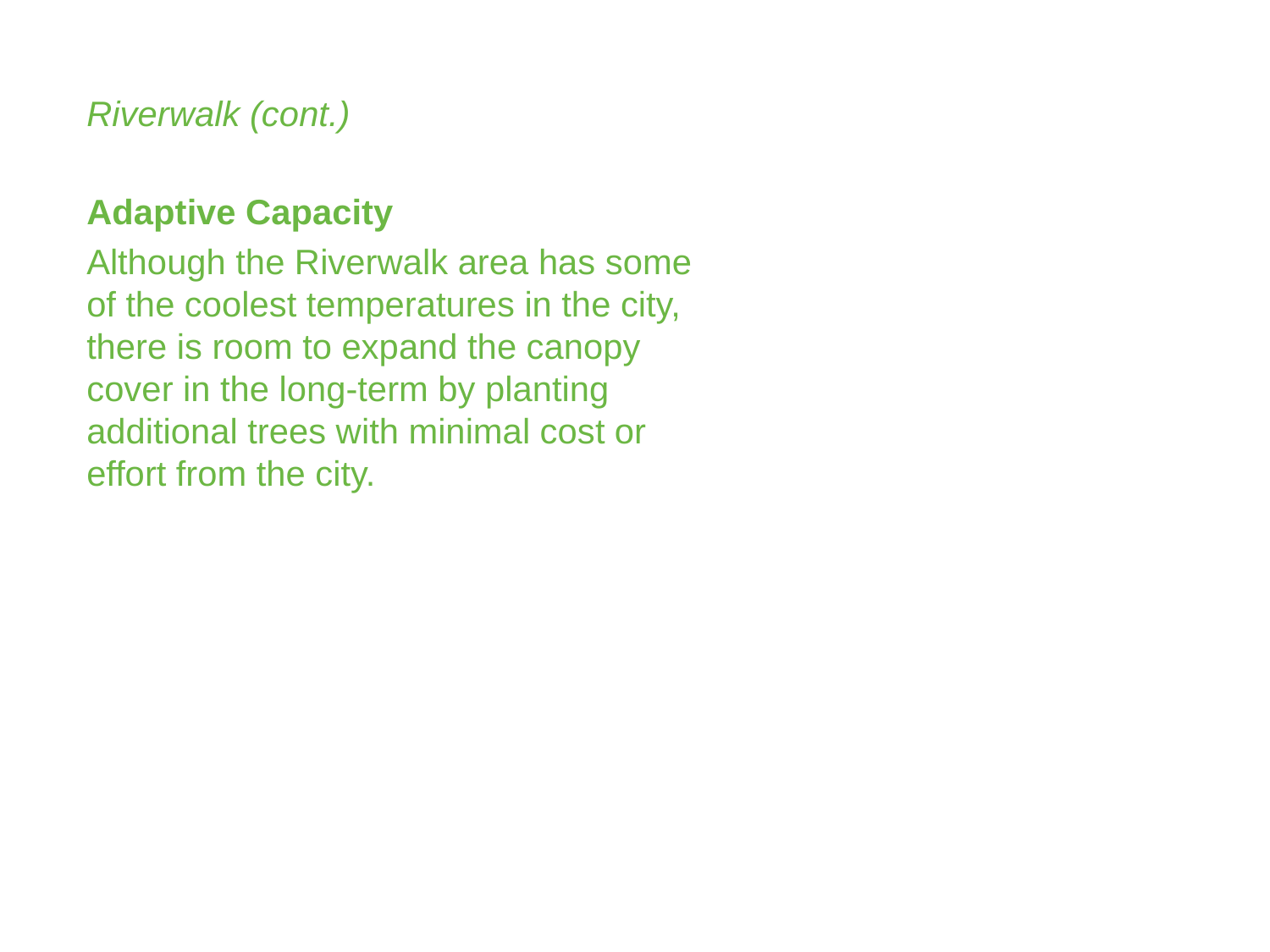

Riverwalk (cont.)

Adaptive Capacity
Although the Riverwalk area has some of the coolest temperatures in the city, there is room to expand the canopy cover in the long-term by planting additional trees with minimal cost or effort from the city.